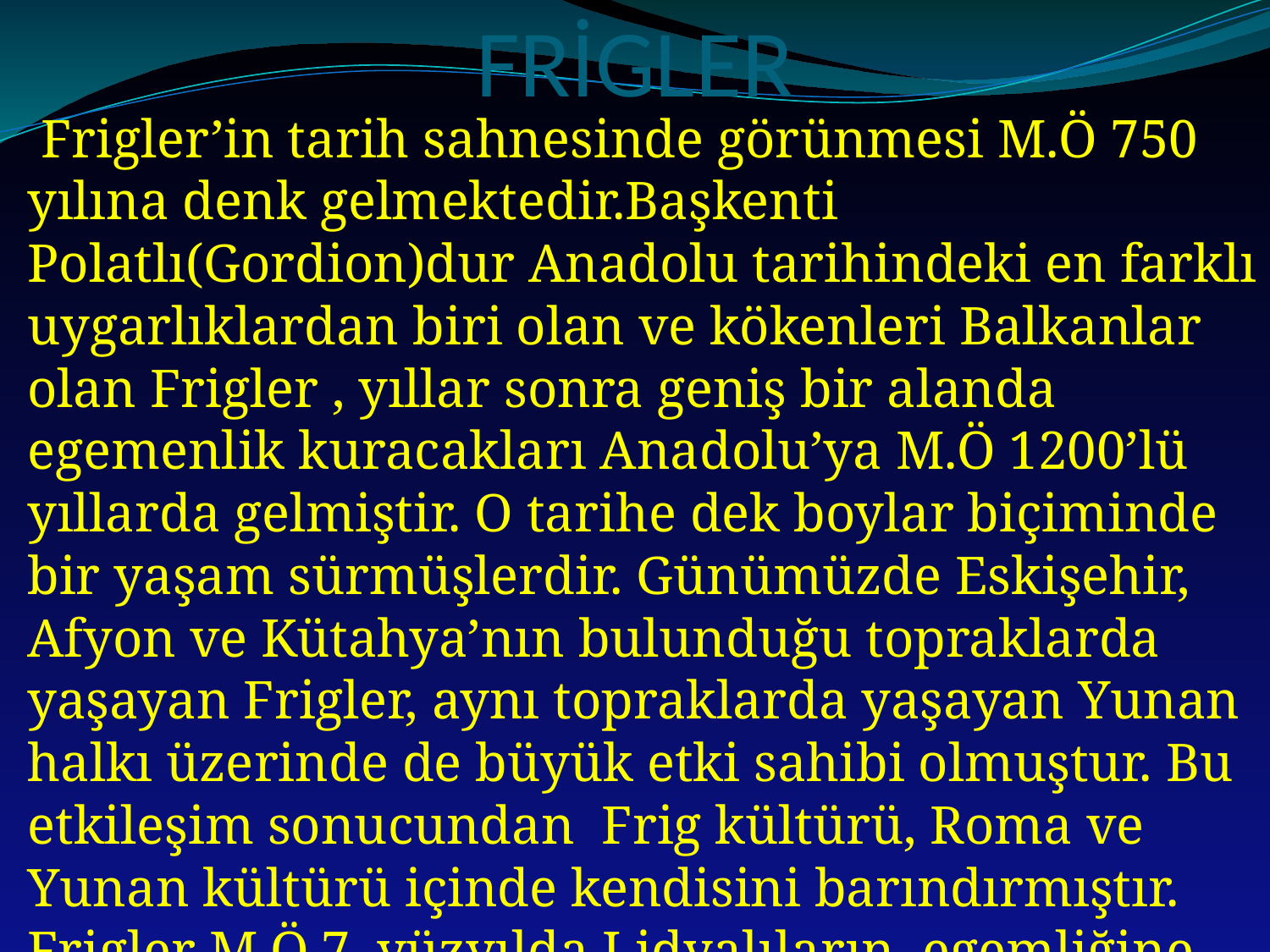

# FRİGLER
 Frigler’in tarih sahnesinde görünmesi M.Ö 750 yılına denk gelmektedir.Başkenti Polatlı(Gordion)dur Anadolu tarihindeki en farklı uygarlıklardan biri olan ve kökenleri Balkanlar olan Frigler , yıllar sonra geniş bir alanda egemenlik kuracakları Anadolu’ya M.Ö 1200’lü yıllarda gelmiştir. O tarihe dek boylar biçiminde bir yaşam sürmüşlerdir. Günümüzde Eskişehir, Afyon ve Kütahya’nın bulunduğu topraklarda yaşayan Frigler, aynı topraklarda yaşayan Yunan halkı üzerinde de büyük etki sahibi olmuştur. Bu etkileşim sonucundan  Frig kültürü, Roma ve Yunan kültürü içinde kendisini barındırmıştır.  Frigler M.Ö.7. yüzyılda Lidyalıların  egemliğine girerek tarihten silindiler.